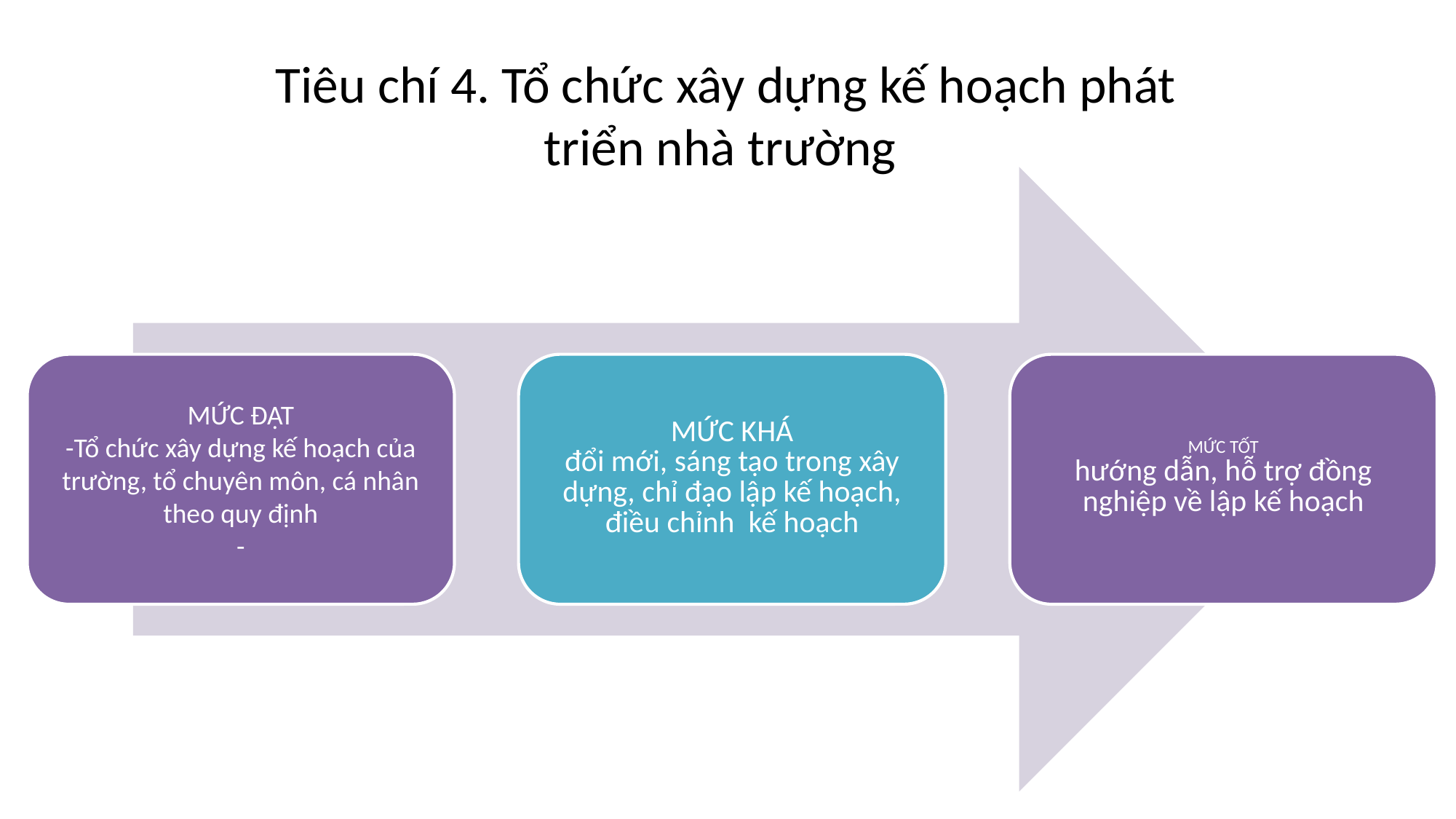

# Tiêu chí 4. Tổ chức xây dựng kế hoạch phát triển nhà trường
MỨC ĐẠT
-Tổ chức xây dựng kế hoạch của trường, tổ chuyên môn, cá nhân theo quy định
MỨC KHÁ
đổi mới, sáng tạo trong xây dựng, chỉ đạo lập kế hoạch, điều chỉnh  kế hoạch
MỨC TỐT
hướng dẫn, hỗ trợ đồng nghiệp về lập kế hoạch